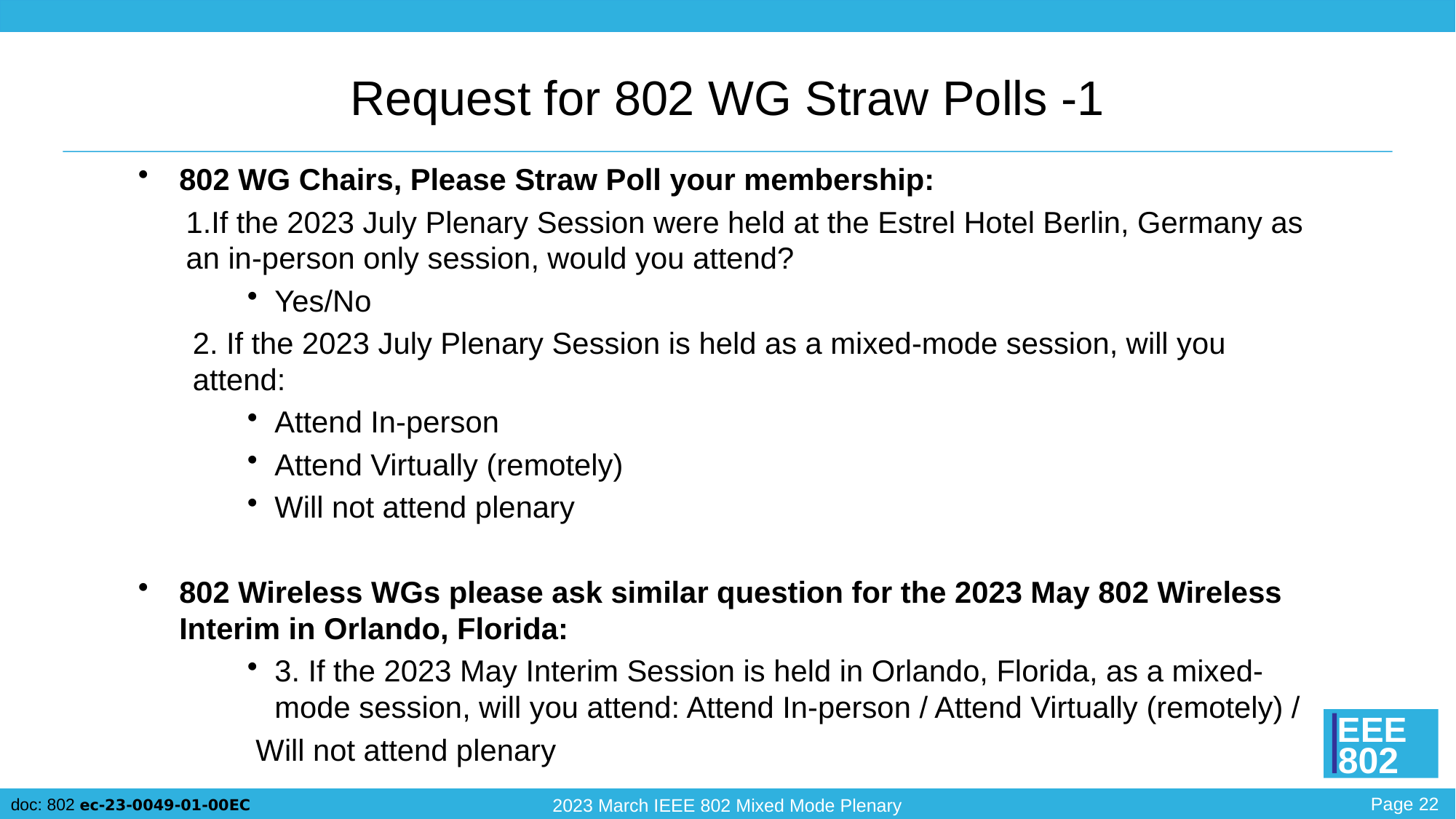

# Request for 802 WG Straw Polls -1
802 WG Chairs, Please Straw Poll your membership:
1.If the 2023 July Plenary Session were held at the Estrel Hotel Berlin, Germany as an in-person only session, would you attend?
Yes/No
2. If the 2023 July Plenary Session is held as a mixed-mode session, will you attend:
Attend In-person
Attend Virtually (remotely)
Will not attend plenary

802 Wireless WGs please ask similar question for the 2023 May 802 Wireless Interim in Orlando, Florida:
3. If the 2023 May Interim Session is held in Orlando, Florida, as a mixed-mode session, will you attend: Attend In-person / Attend Virtually (remotely) /
 Will not attend plenary